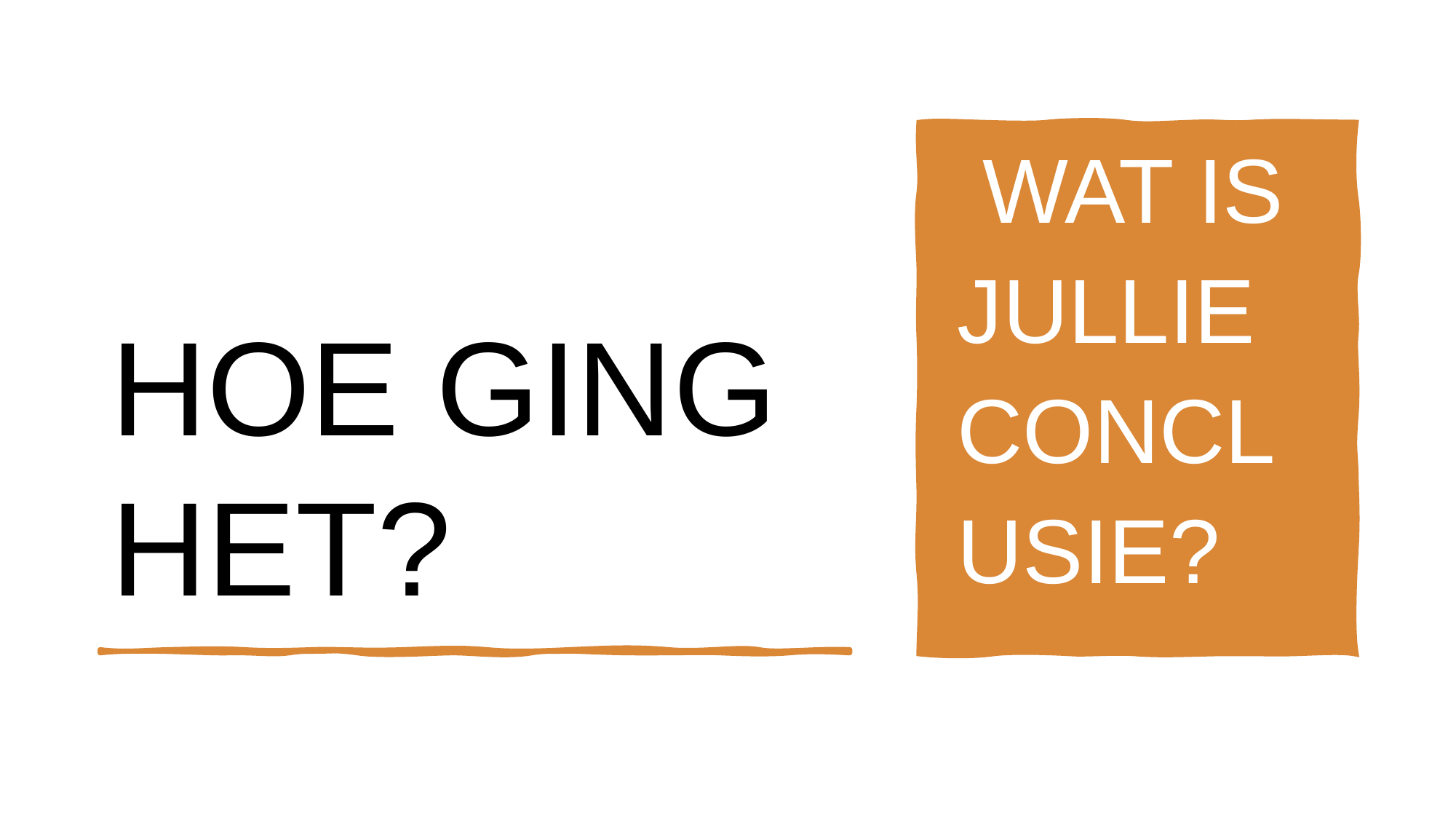

# HOE GING HET?
WAT VIEL JE OP?   WAT IS JULLIE CONCLUSIE?